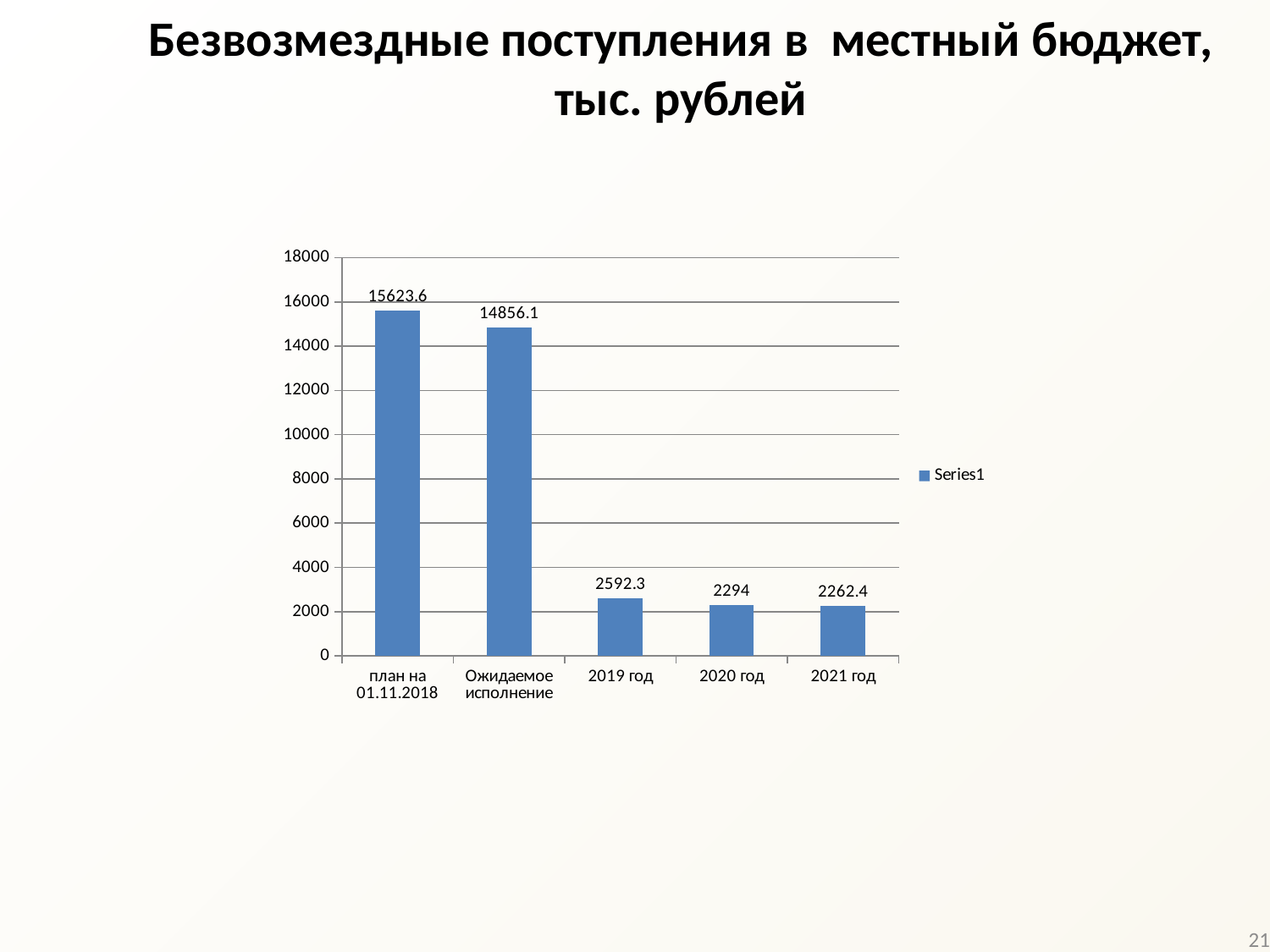

Безвозмездные поступления в  местный бюджет, тыс. рублей

### Chart

| Category |
|---|

### Chart

| Category |  |
|---|---|
| план на 01.11.2018 | 15623.6 |
| Ожидаемое исполнение | 14856.1 |
| 2019 год | 2592.3 |
| 2020 год | 2294.0 |
| 2021 год | 2262.4 |
21